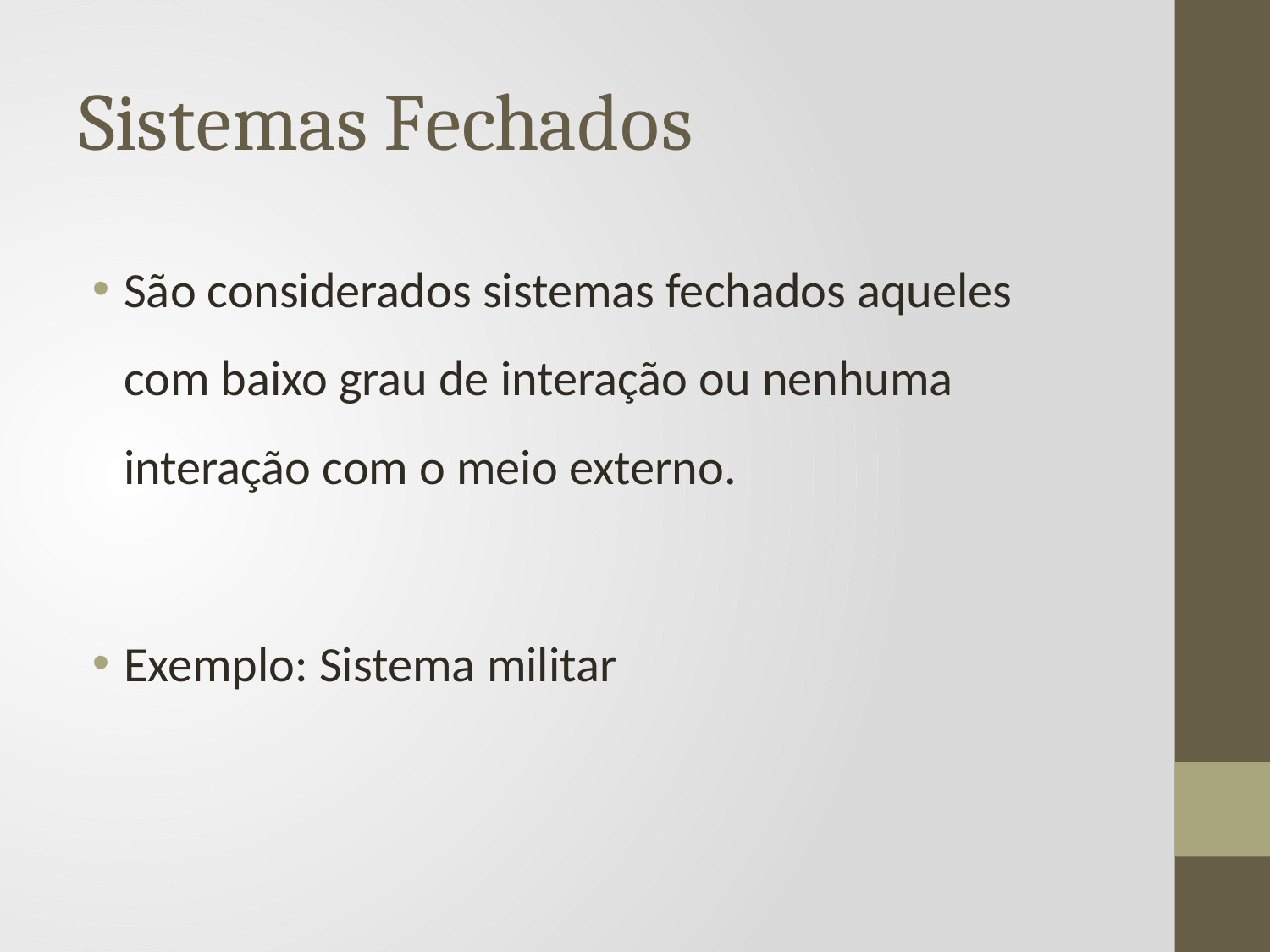

# Sistemas Fechados
São considerados sistemas fechados aqueles com baixo grau de interação ou nenhuma interação com o meio externo.

Exemplo: Sistema militar